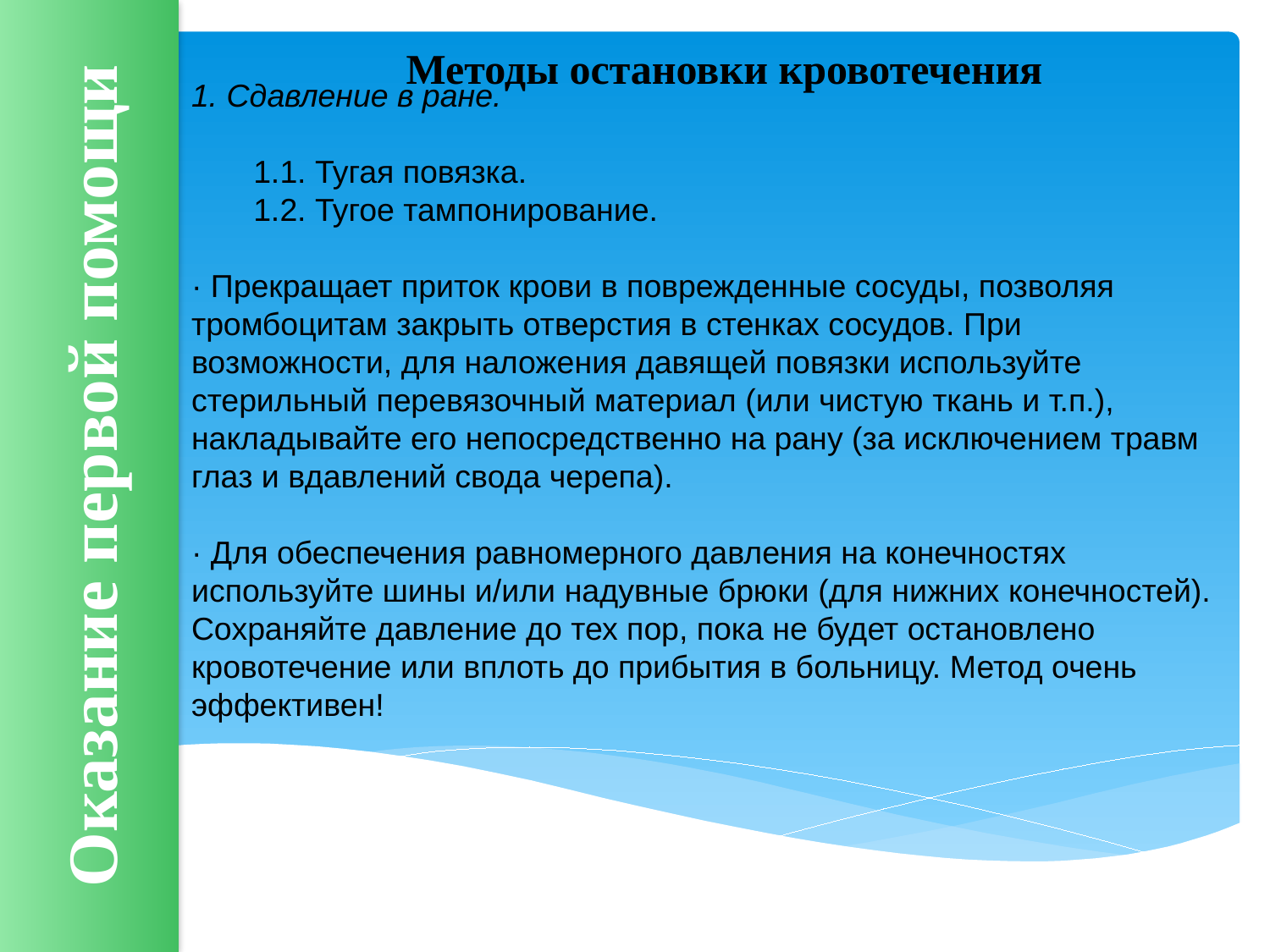

Методы остановки кровотечения

1. Сдавление в ране.

       1.1. Тугая повязка.
       1.2. Тугое тампонирование.

· Прекращает приток крови в поврежденные сосуды, позволяя тромбоцитам закрыть отверстия в стенках сосудов. При возможности, для наложения давящей повязки используйте стерильный перевязочный материал (или чистую ткань и т.п.), накладывайте его непосредственно на рану (за исключением травм глаз и вдавлений свода черепа).

· Для обеспечения равномерного давления на конечностях используйте шины и/или надувные брюки (для нижних конечностей). Сохраняйте давление до тех пор, пока не будет остановлено кровотечение или вплоть до прибытия в больницу. Метод очень эффективен!

Оказание первой помощи